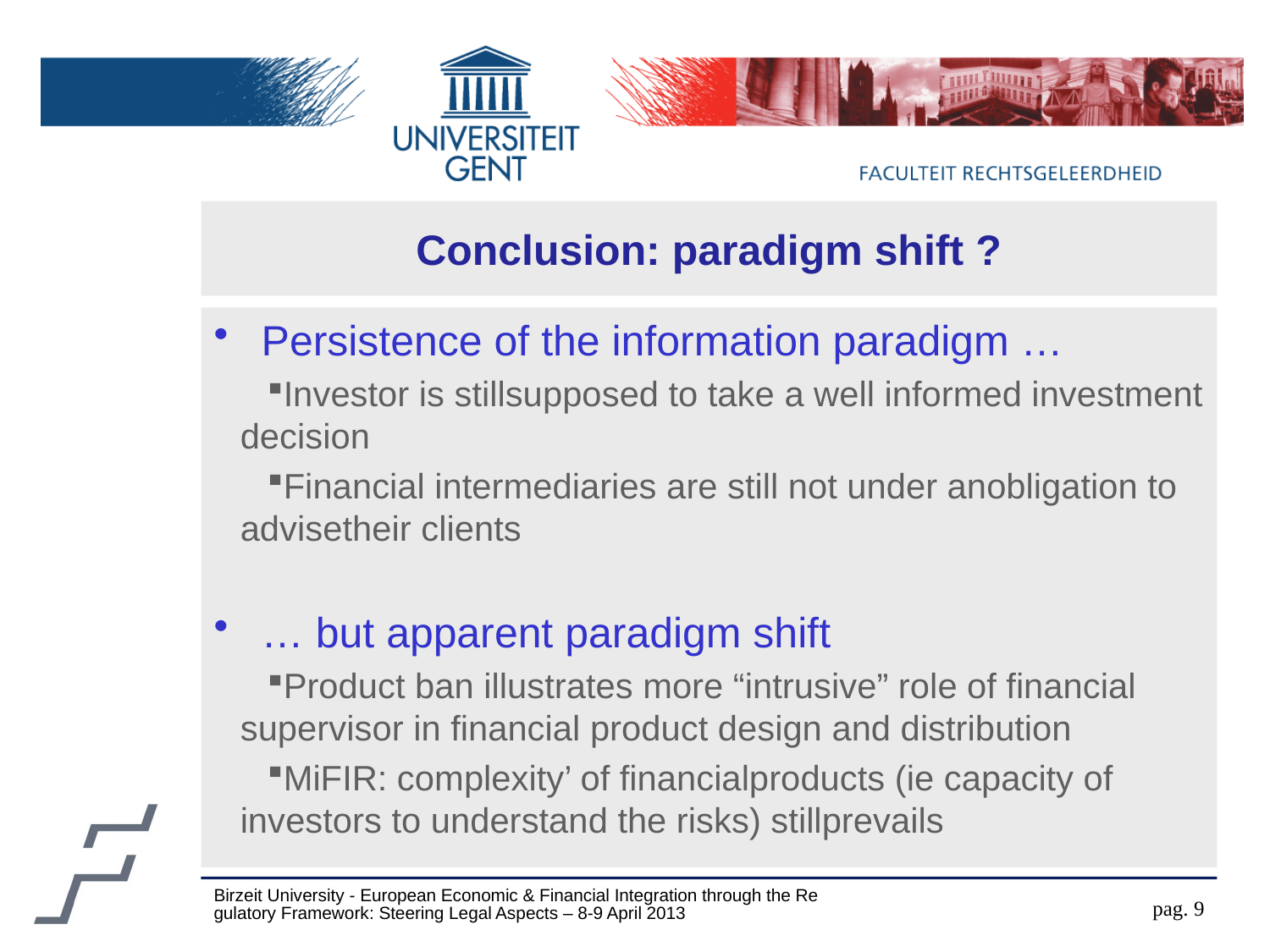

# Conclusion: paradigm shift ?
Persistence of the information paradigm …
Investor is stillsupposed to take a well informed investment decision
Financial intermediaries are still not under anobligation to advisetheir clients

… but apparent paradigm shift
Product ban illustrates more “intrusive” role of financial supervisor in financial product design and distribution
MiFIR: complexity’ of financialproducts (ie capacity of investors to understand the risks) stillprevails

Birzeit University - European Economic & Financial Integration through the Regulatory Framework: Steering Legal Aspects – 8-9 April 2013
pag. 9